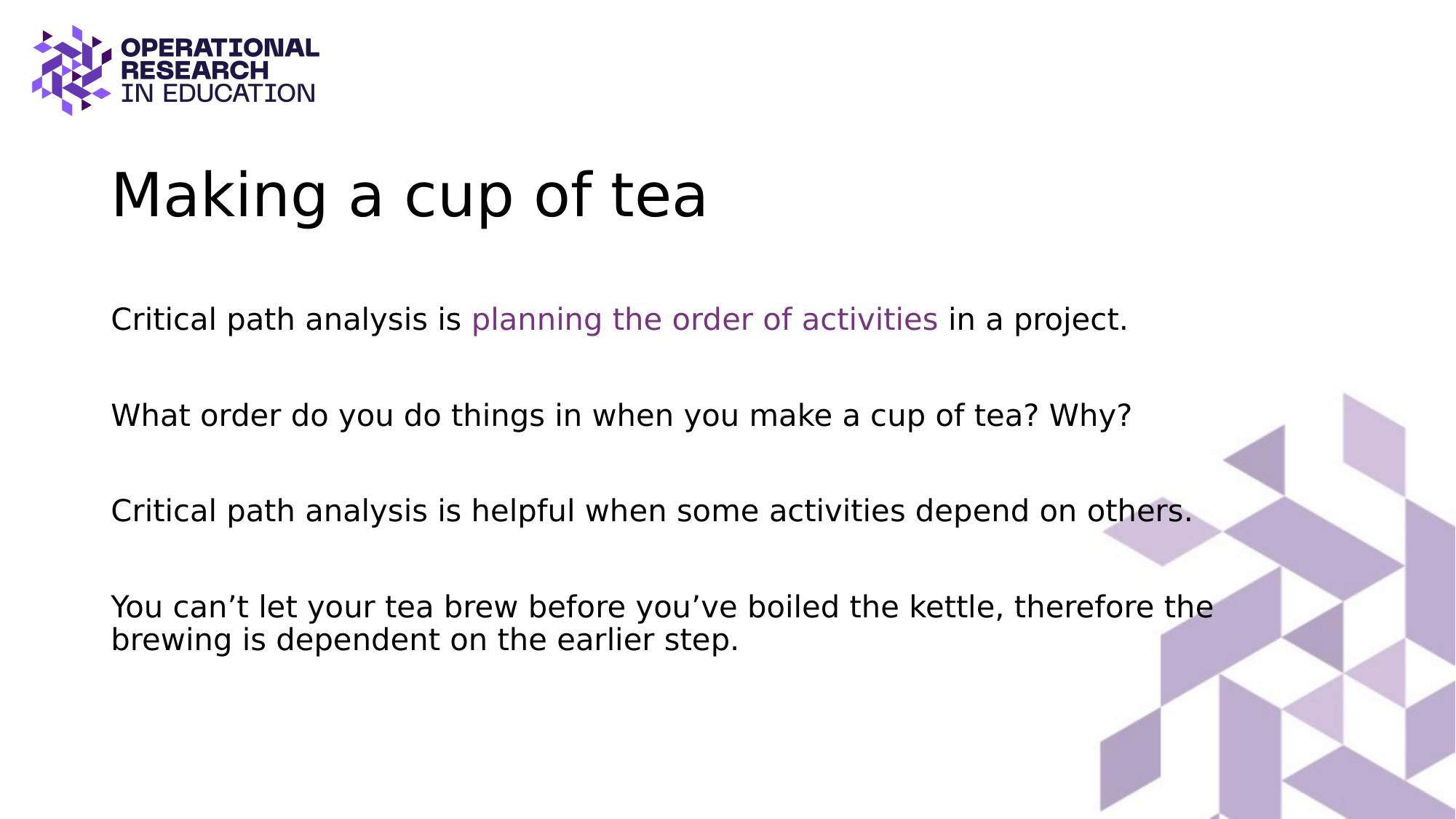

# Making a cup of tea
Critical path analysis is planning the order of activities in a project.

What order do you do things in when you make a cup of tea? Why?

Critical path analysis is helpful when some activities depend on others.

You can’t let your tea brew before you’ve boiled the kettle, therefore the brewing is dependent on the earlier step.